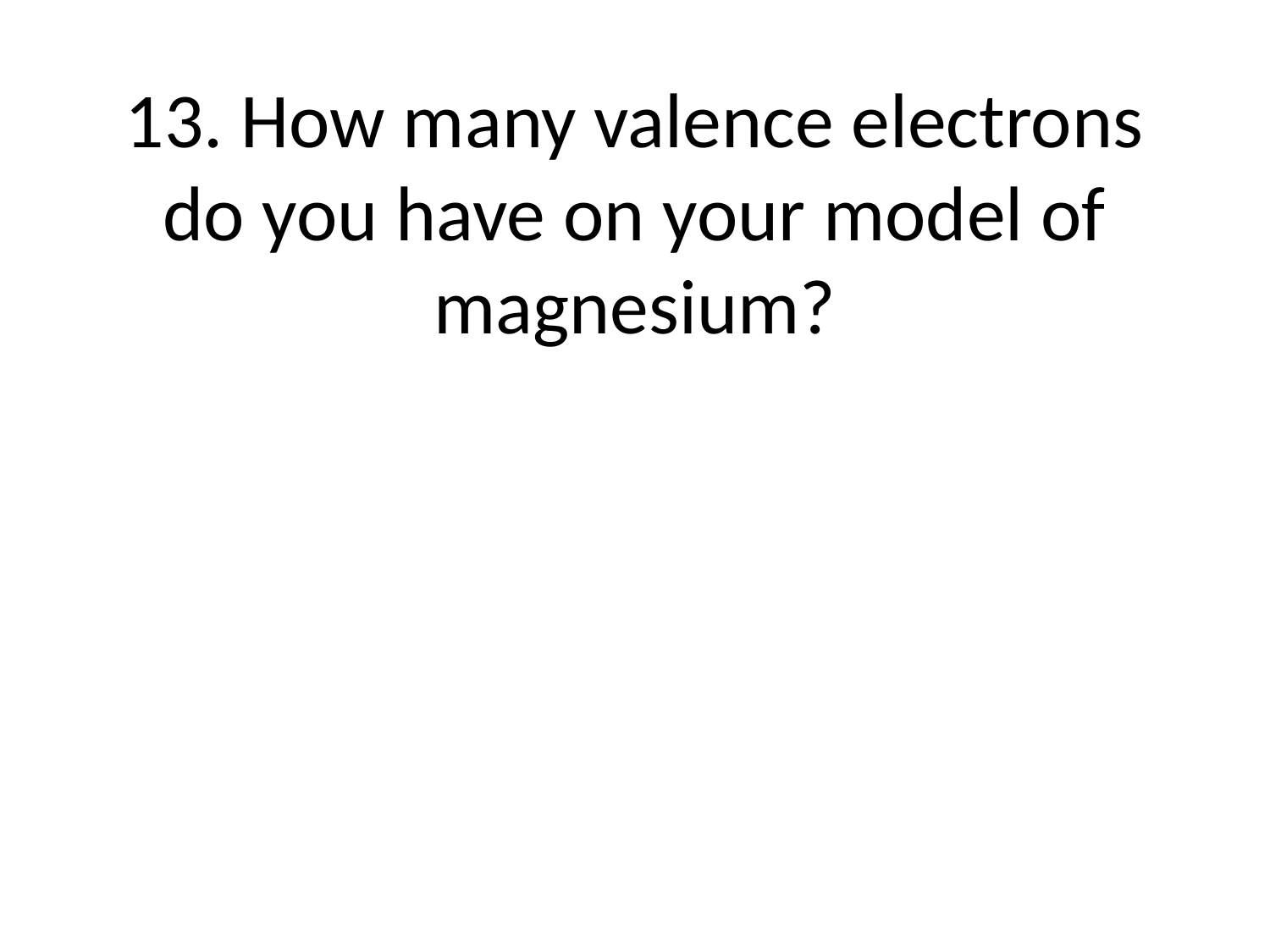

# 13. How many valence electrons do you have on your model of magnesium?